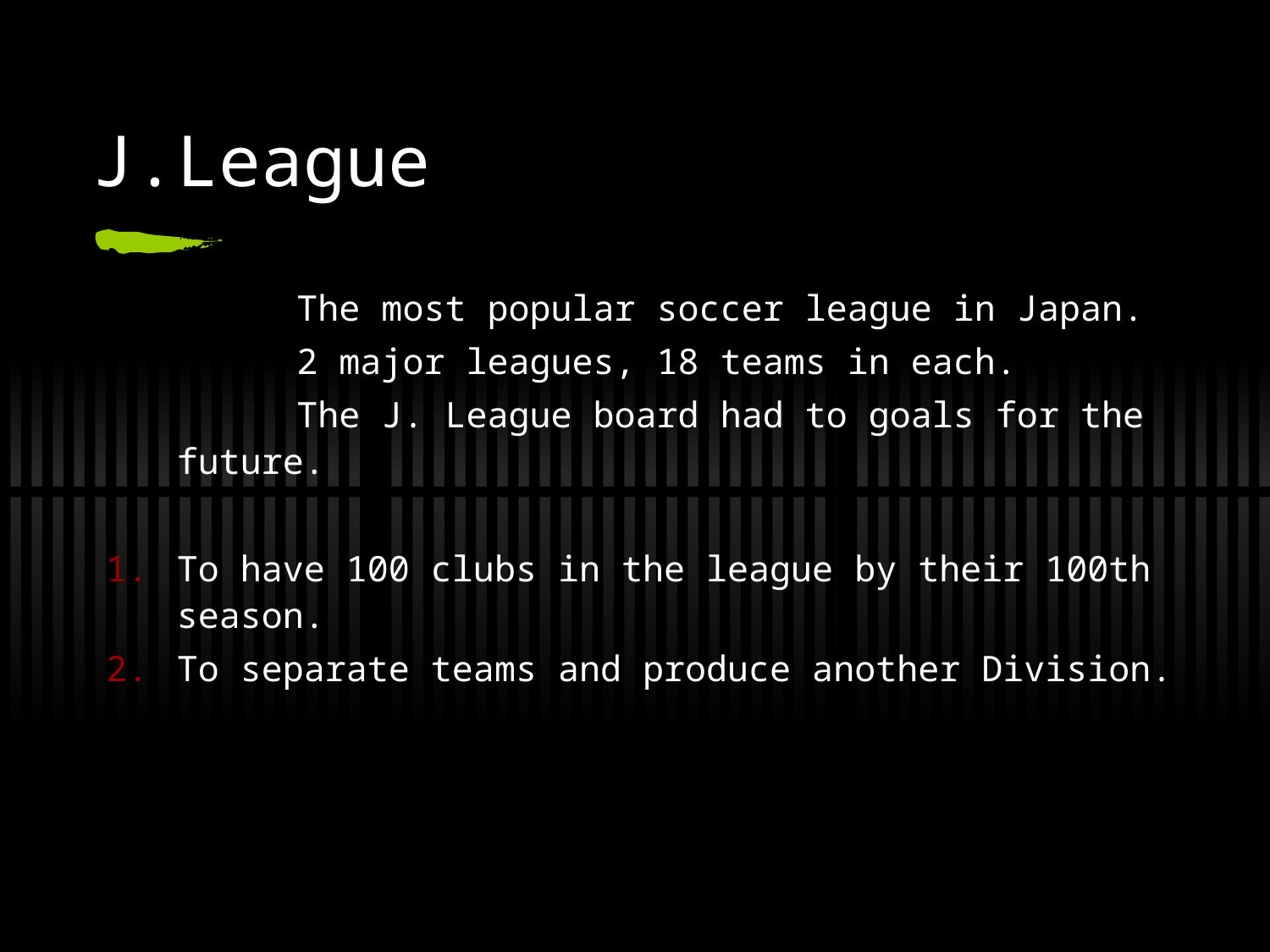

# J.League
         The most popular soccer league in Japan.
         2 major leagues, 18 teams in each.
         The J. League board had to goals for the future.

To have 100 clubs in the league by their 100th season.
To separate teams and produce another Division.